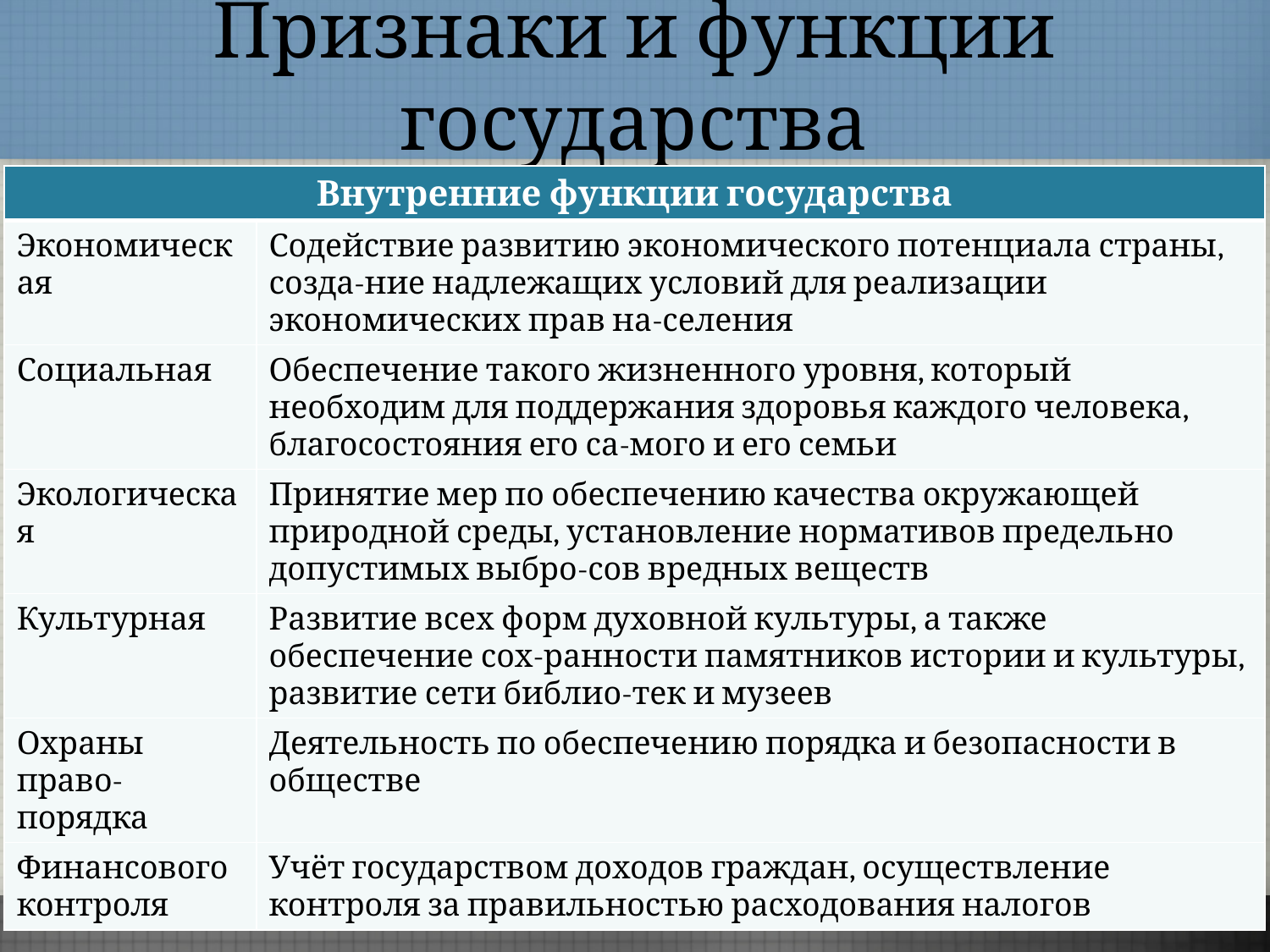

# Признаки и функции государства
| Внутренние функции государства |  |
| --- | --- |
| Экономическая | Содействие развитию экономического потенциала страны, созда-ние надлежащих условий для реализации экономических прав на-селения |
| Социальная | Обеспечение такого жизненного уровня, который необходим для поддержания здоровья каждого человека, благосостояния его са-мого и его семьи |
| Экологическая | Принятие мер по обеспечению качества окружающей природной среды, установление нормативов предельно допустимых выбро-сов вредных веществ |
| Культурная | Развитие всех форм духовной культуры, а также обеспечение сох-ранности памятников истории и культуры, развитие сети библио-тек и музеев |
| Охраны право-порядка | Деятельность по обеспечению порядка и безопасности в обществе |
| Финансового контроля | Учёт государством доходов граждан, осуществление контроля за правильностью расходования налогов |